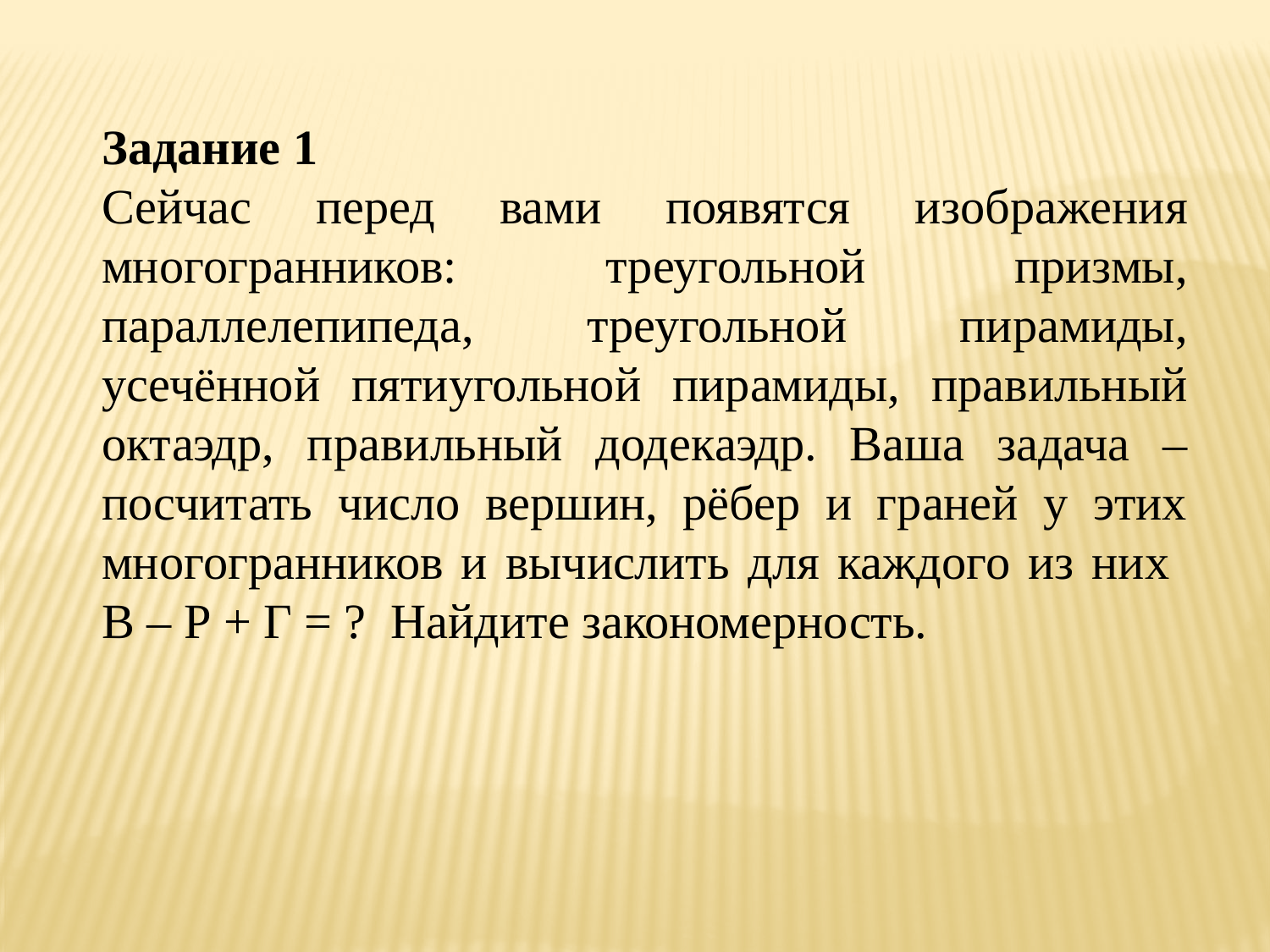

Задание 1
Сейчас перед вами появятся изображения многогранников: треугольной призмы, параллелепипеда, треугольной пирамиды, усечённой пятиугольной пирамиды, правильный октаэдр, правильный додекаэдр. Ваша задача – посчитать число вершин, рёбер и граней у этих многогранников и вычислить для каждого из них  В – Р + Г = ?  Найдите закономерность.